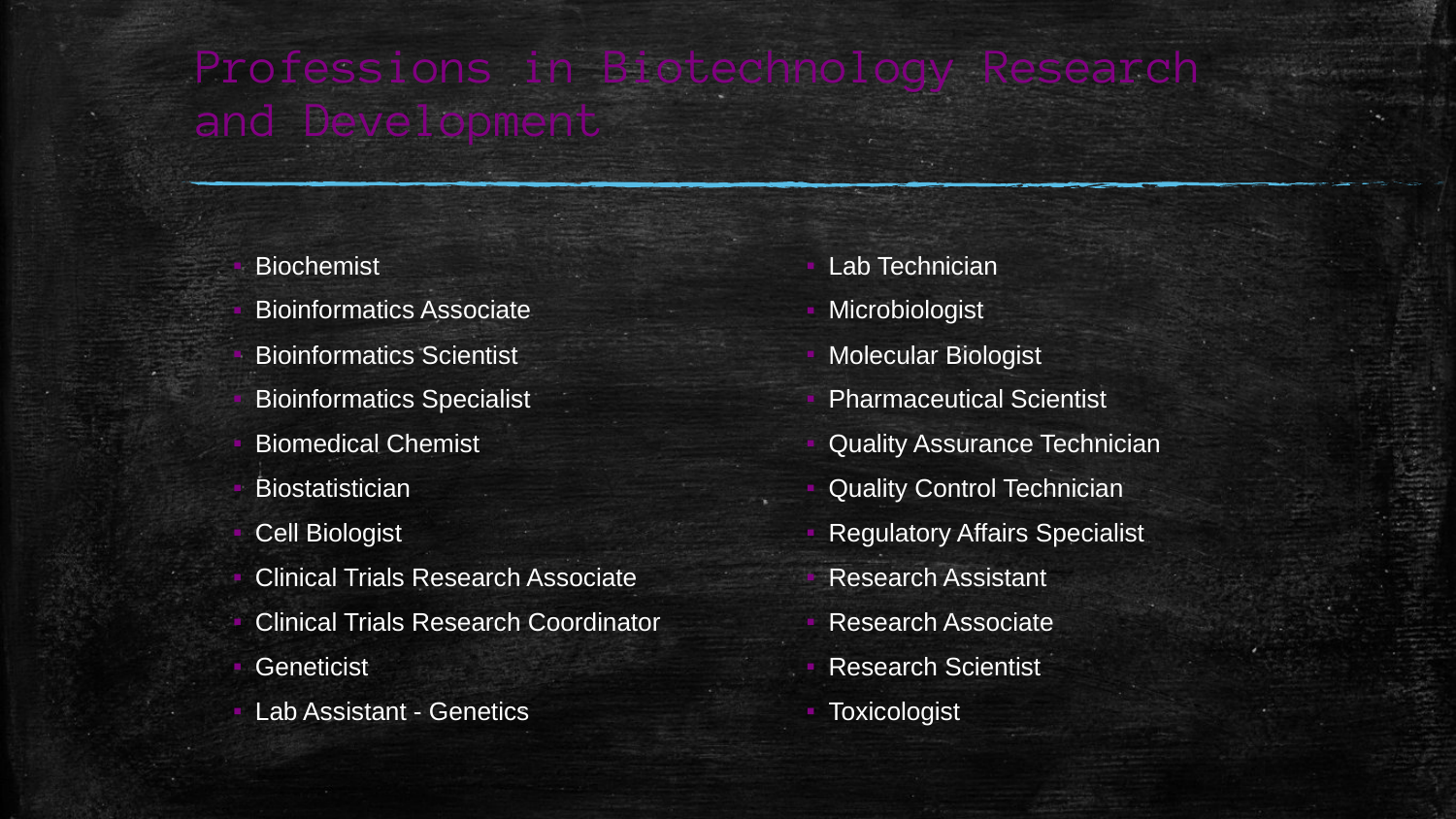

# Professions in Biotechnology Research and Development
Biochemist
Bioinformatics Associate
Bioinformatics Scientist
Bioinformatics Specialist
Biomedical Chemist
Biostatistician
Cell Biologist
Clinical Trials Research Associate
Clinical Trials Research Coordinator
Geneticist
Lab Assistant - Genetics
Lab Technician
Microbiologist
Molecular Biologist
Pharmaceutical Scientist
Quality Assurance Technician
Quality Control Technician
Regulatory Affairs Specialist
Research Assistant
Research Associate
Research Scientist
Toxicologist